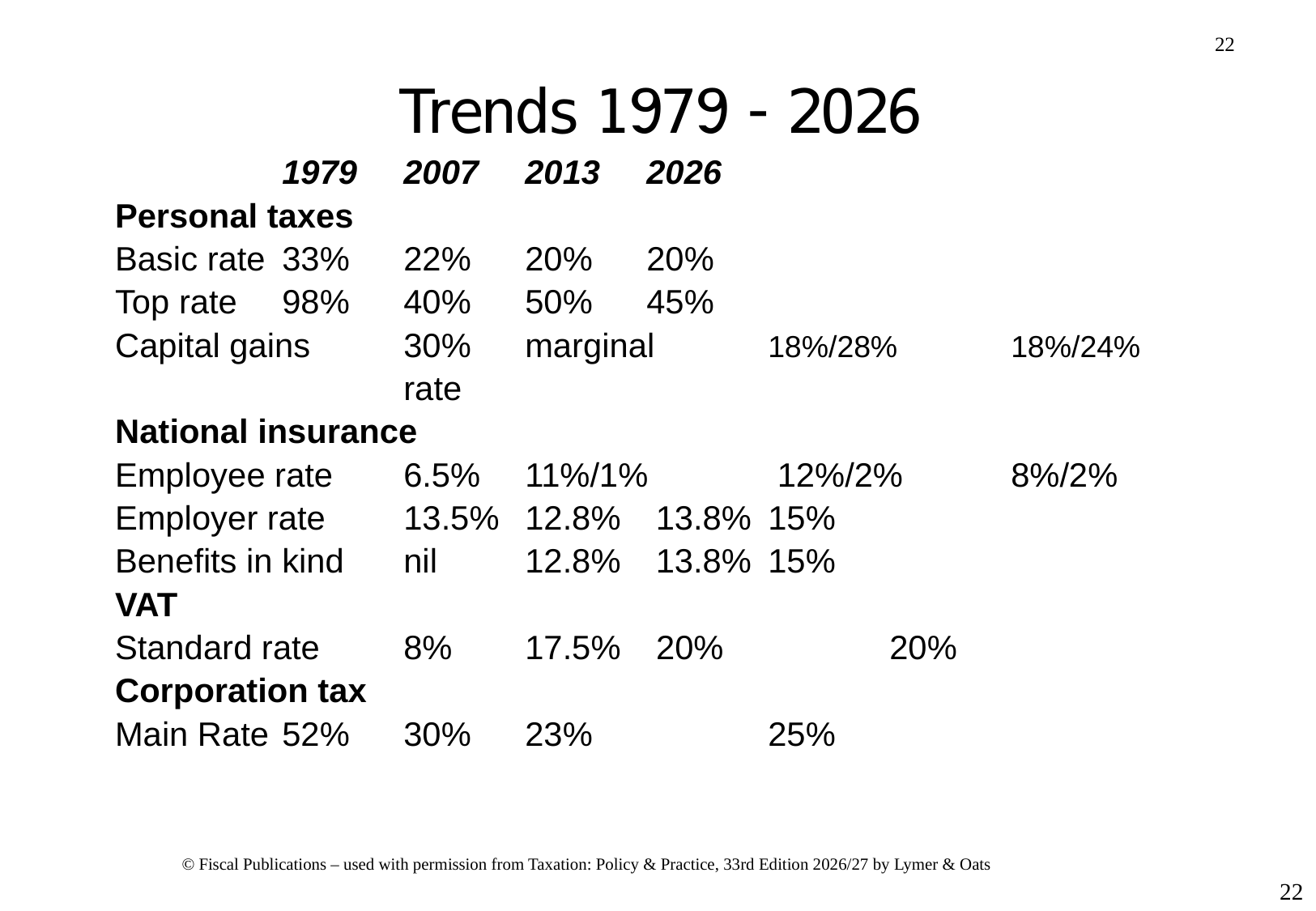

Trends 1979 - 2026
		1979	2007	2013	2026
Personal taxes
Basic rate	33%	22%	20%	20%
Top rate	98%	40%	50%	45%
Capital gains	30%	marginal	18%/28%     	18%/24%
			rate
National insurance
Employee rate	6.5%	11%/1%	 12%/2%   	8%/2%
Employer rate	13.5%	12.8%	 13.8%	15%
Benefits in kind	nil	12.8%	 13.8%	15%
VAT
Standard rate	8%	17.5%	 20%		20%
Corporation tax
Main Rate	52%	30%	23%		25%
22